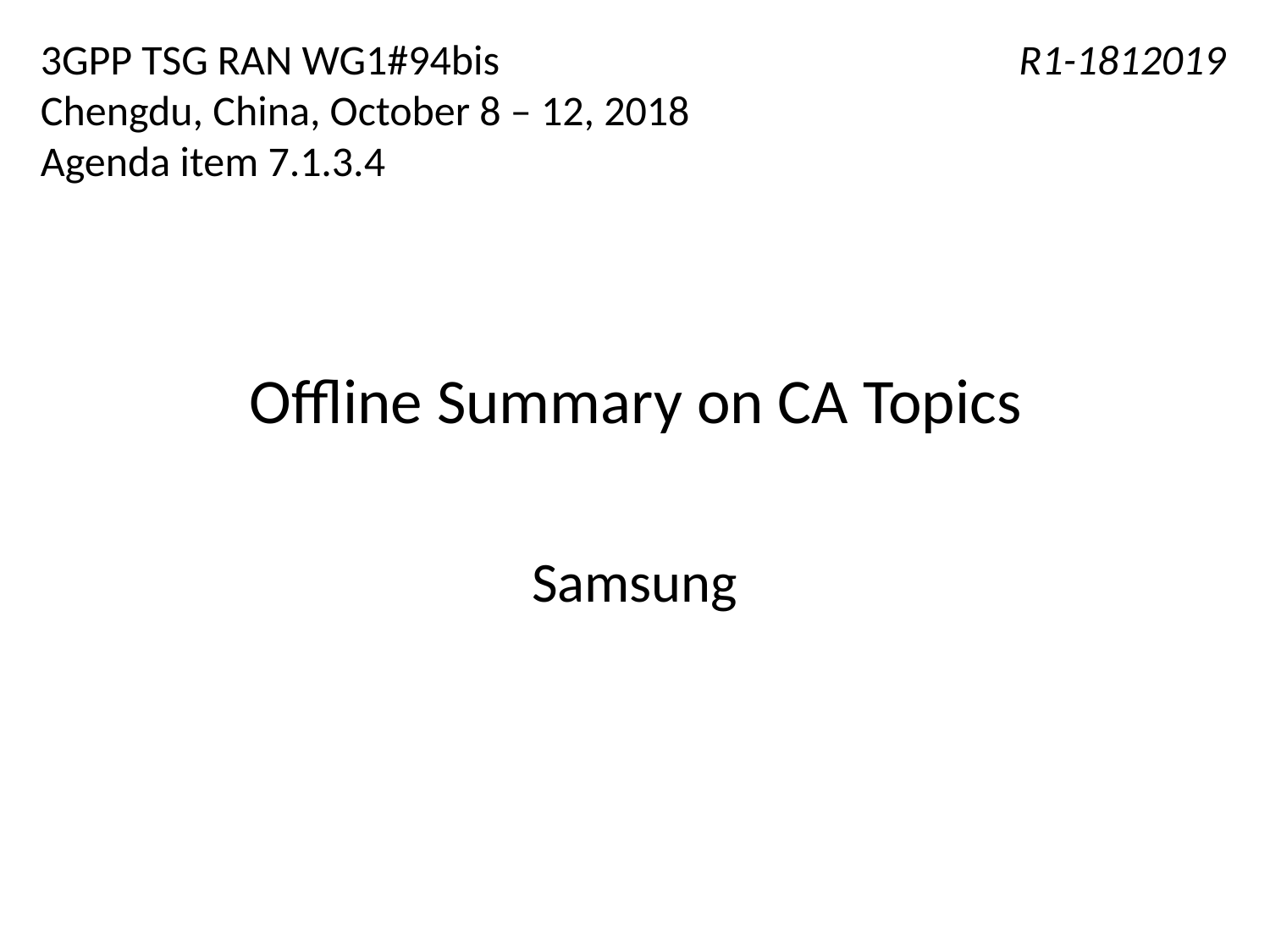

3GPP TSG RAN WG1#94bis
Chengdu, China, October 8 – 12, 2018
Agenda item 7.1.3.4
R1-1812019
# Offline Summary on CA Topics
Samsung